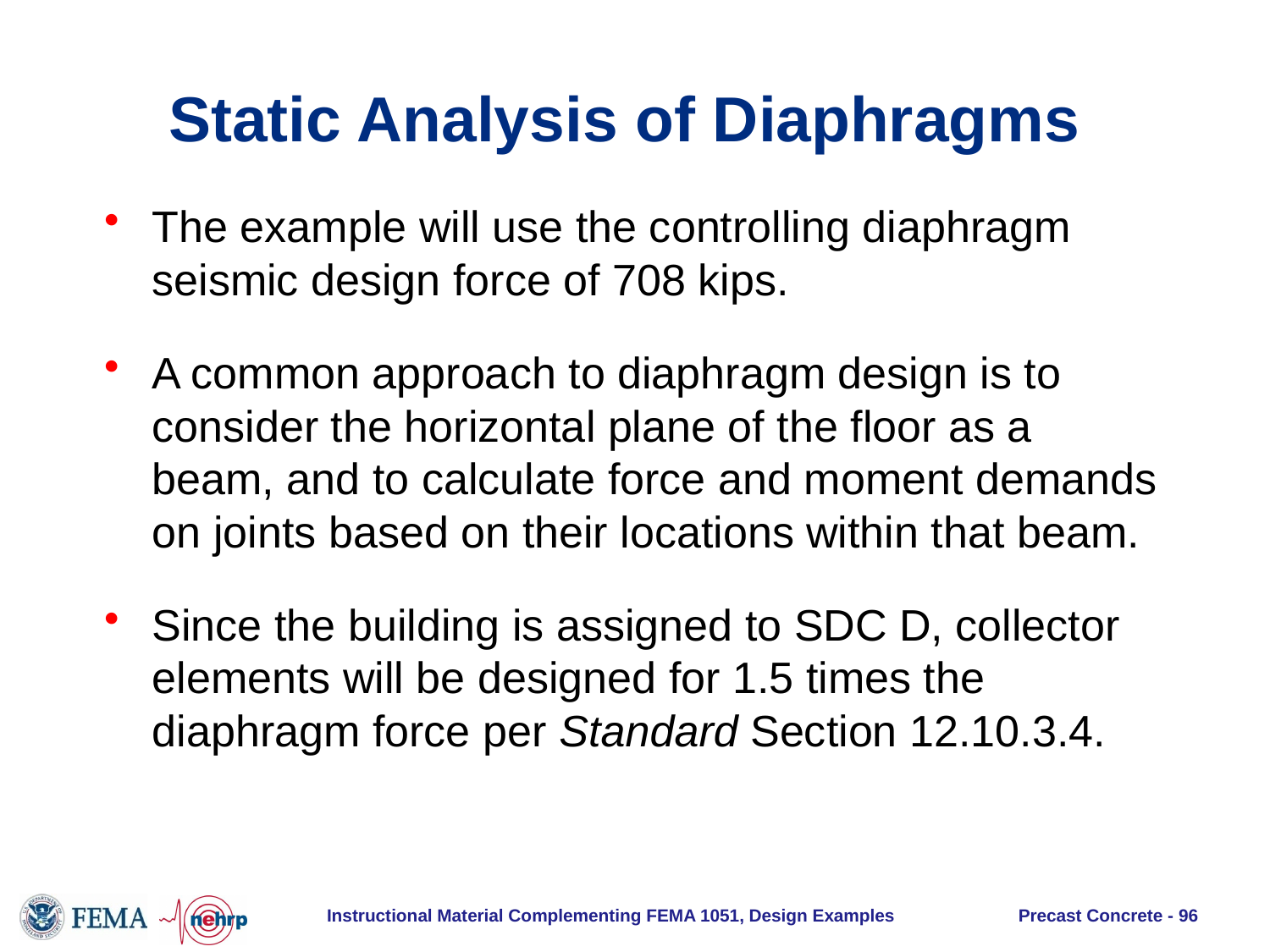

# Static Analysis of Diaphragms
The example will use the controlling diaphragm seismic design force of 708 kips.
A common approach to diaphragm design is to consider the horizontal plane of the floor as a beam, and to calculate force and moment demands on joints based on their locations within that beam.
Since the building is assigned to SDC D, collector elements will be designed for 1.5 times the diaphragm force per Standard Section 12.10.3.4.